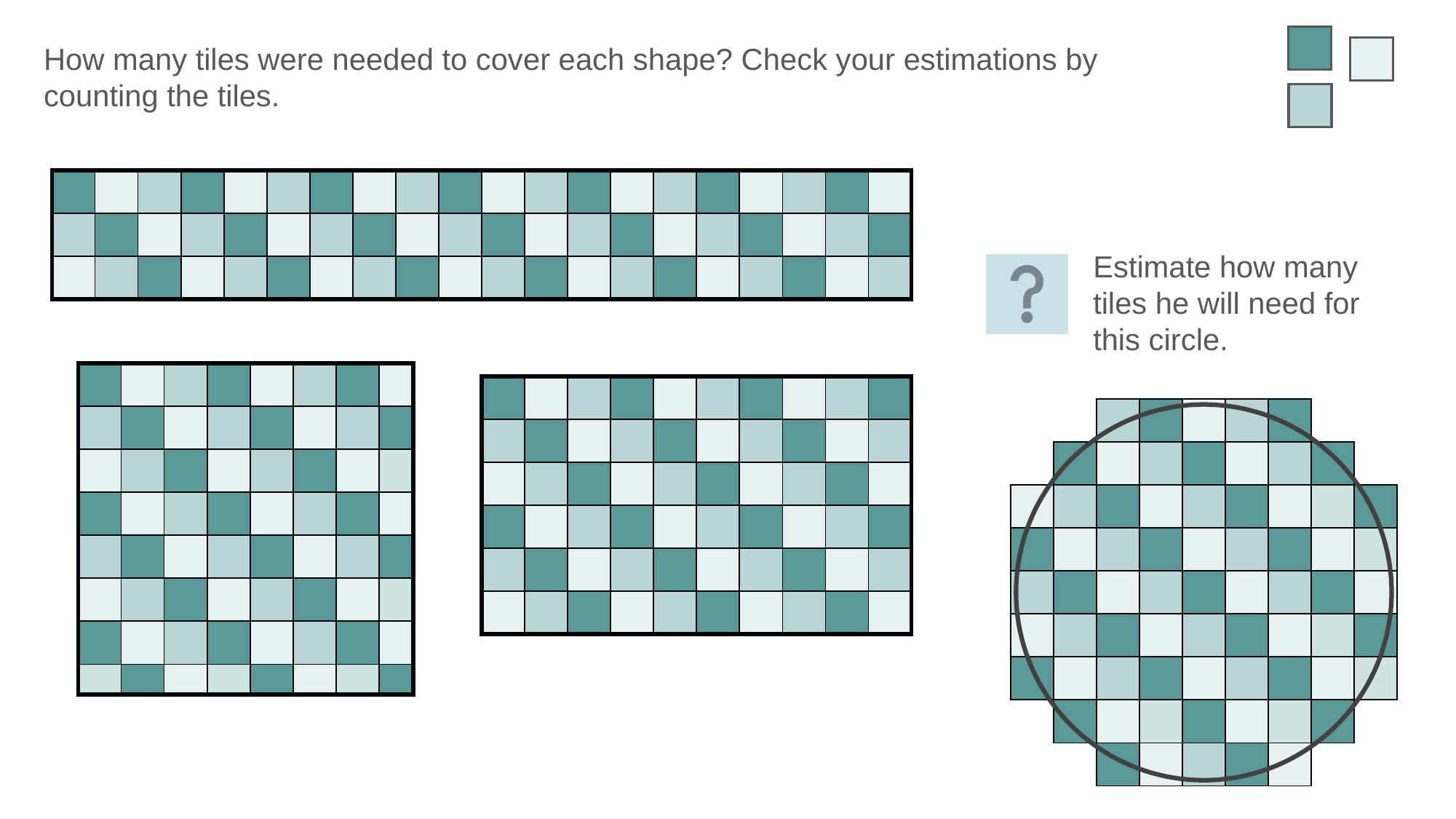

How many tiles were needed to cover each shape? Check your estimations by counting the tiles.

|  |  |  |  |  |  |  |  |  |  |  |  |  |  |  |  |  |  |  |  |
| --- | --- | --- | --- | --- | --- | --- | --- | --- | --- | --- | --- | --- | --- | --- | --- | --- | --- | --- | --- |
|  |  |  |  |  |  |  |  |  |  |  |  |  |  |  |  |  |  |  |  |
|  |  |  |  |  |  |  |  |  |  |  |  |  |  |  |  |  |  |  |  |
Estimate how many tiles he will need for this circle.

|  |  |  |  |  |  |  |  |
| --- | --- | --- | --- | --- | --- | --- | --- |
|  |  |  |  |  |  |  |  |
|  |  |  |  |  |  |  |  |
|  |  |  |  |  |  |  |  |
|  |  |  |  |  |  |  |  |
|  |  |  |  |  |  |  |  |
|  |  |  |  |  |  |  |  |
|  |  |  |  |  |  |  |  |
|  |  |  |  |  |  |  |  |  |  |
| --- | --- | --- | --- | --- | --- | --- | --- | --- | --- |
|  |  |  |  |  |  |  |  |  |  |
|  |  |  |  |  |  |  |  |  |  |
|  |  |  |  |  |  |  |  |  |  |
|  |  |  |  |  |  |  |  |  |  |
|  |  |  |  |  |  |  |  |  |  |
|  |  |  |  |  |  |  |  |  |
| --- | --- | --- | --- | --- | --- | --- | --- | --- |
|  |  |  |  |  |  |  |  |  |
|  |  |  |  |  |  |  |  |  |
|  |  |  |  |  |  |  |  |  |
|  |  |  |  |  |  |  |  |  |
|  |  |  |  |  |  |  |  |  |
|  |  |  |  |  |  |  |  |  |
|  |  |  |  |  |  |  |  |  |
|  |  |  |  |  |  |  |  |  |